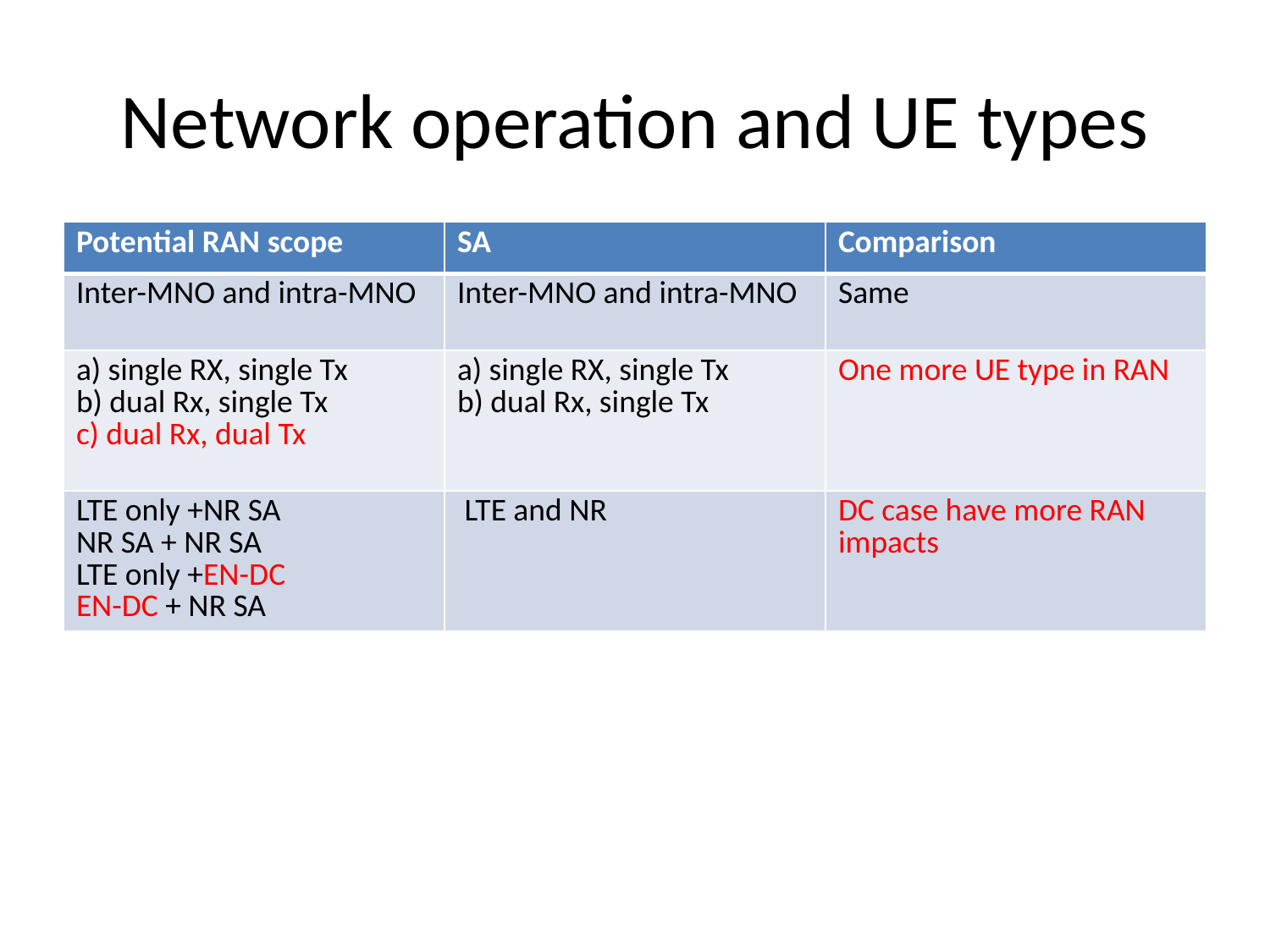

# Network operation and UE types
| Potential RAN scope | SA | Comparison |
| --- | --- | --- |
| Inter-MNO and intra-MNO | Inter-MNO and intra-MNO | Same |
| a) single RX, single Tx b) dual Rx, single Tx c) dual Rx, dual Tx | a) single RX, single Tx b) dual Rx, single Tx | One more UE type in RAN |
| LTE only +NR SA NR SA + NR SA LTE only +EN-DC EN-DC + NR SA | LTE and NR | DC case have more RAN impacts |